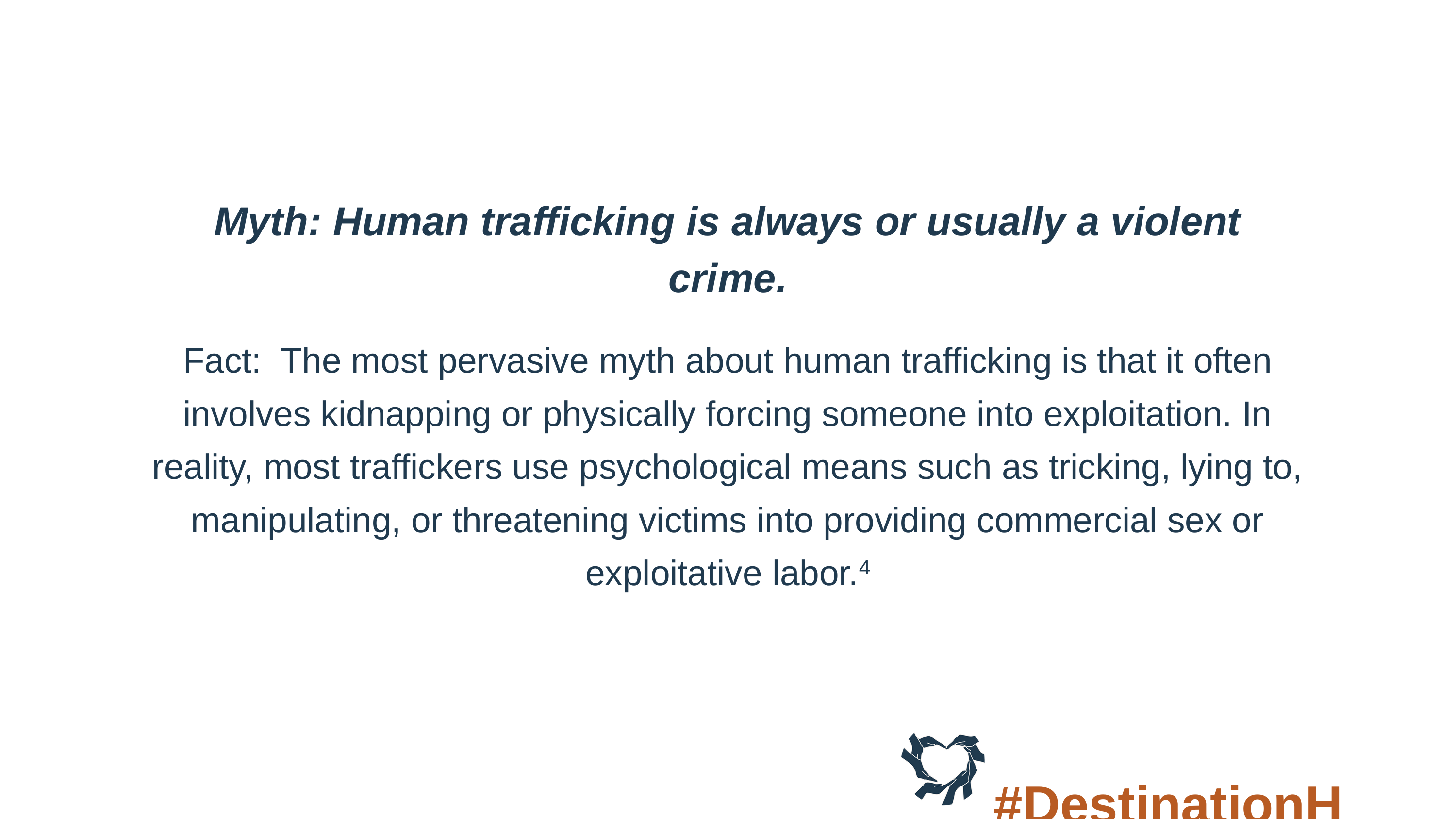

Myth: Human trafficking is always or usually a violent crime.
Fact:  The most pervasive myth about human trafficking is that it often involves kidnapping or physically forcing someone into exploitation. In reality, most traffickers use psychological means such as tricking, lying to, manipulating, or threatening victims into providing commercial sex or exploitative labor.4

#DestinationHope